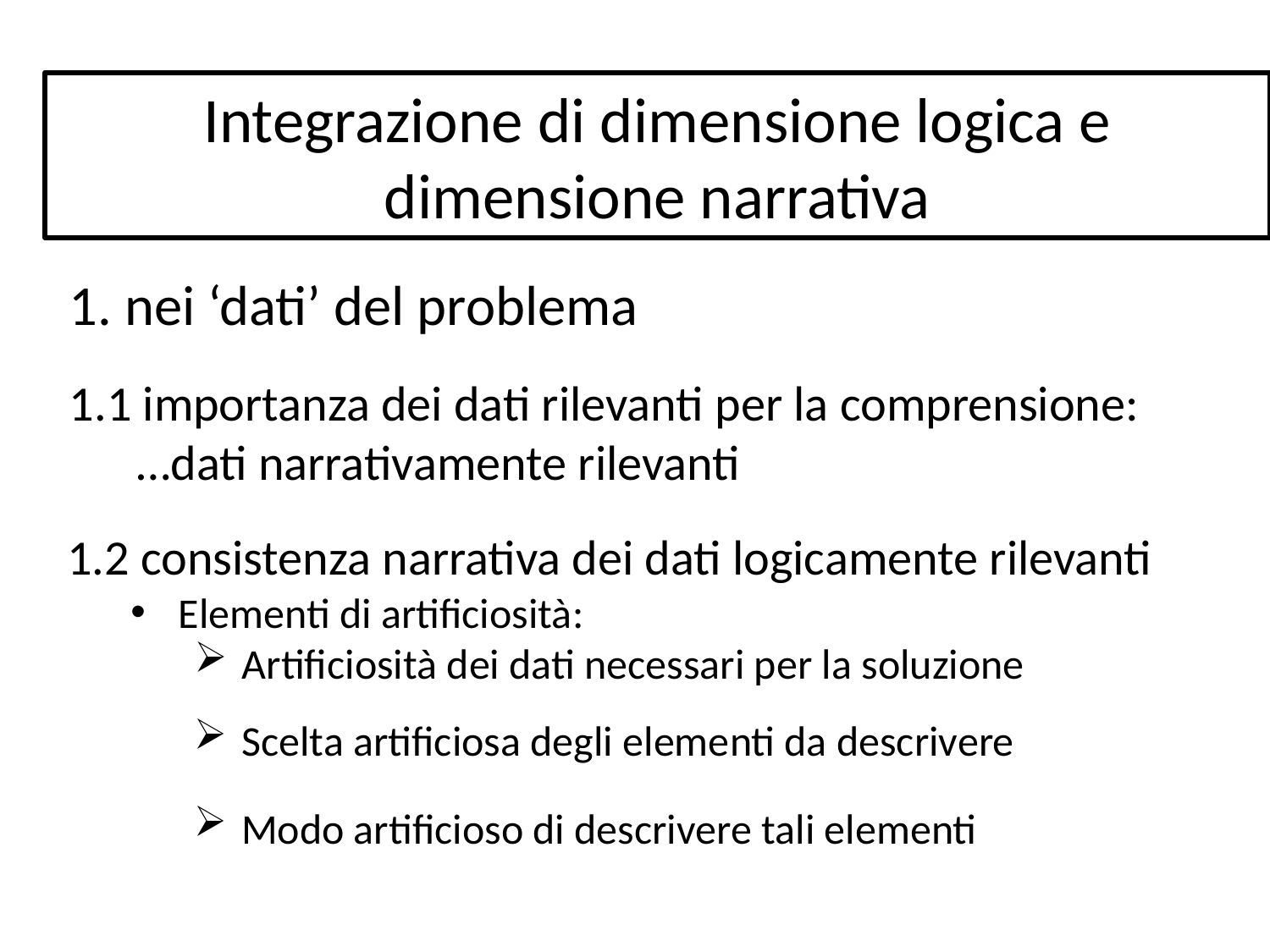

Integrazione di dimensione logica e dimensione narrativa
1. nei ‘dati’ del problema
1.1 importanza dei dati rilevanti per la comprensione:
      …dati narrativamente rilevanti
1.2 consistenza narrativa dei dati logicamente rilevanti
Elementi di artificiosità:
Artificiosità dei dati necessari per la soluzione
Scelta artificiosa degli elementi da descrivere
Modo artificioso di descrivere tali elementi